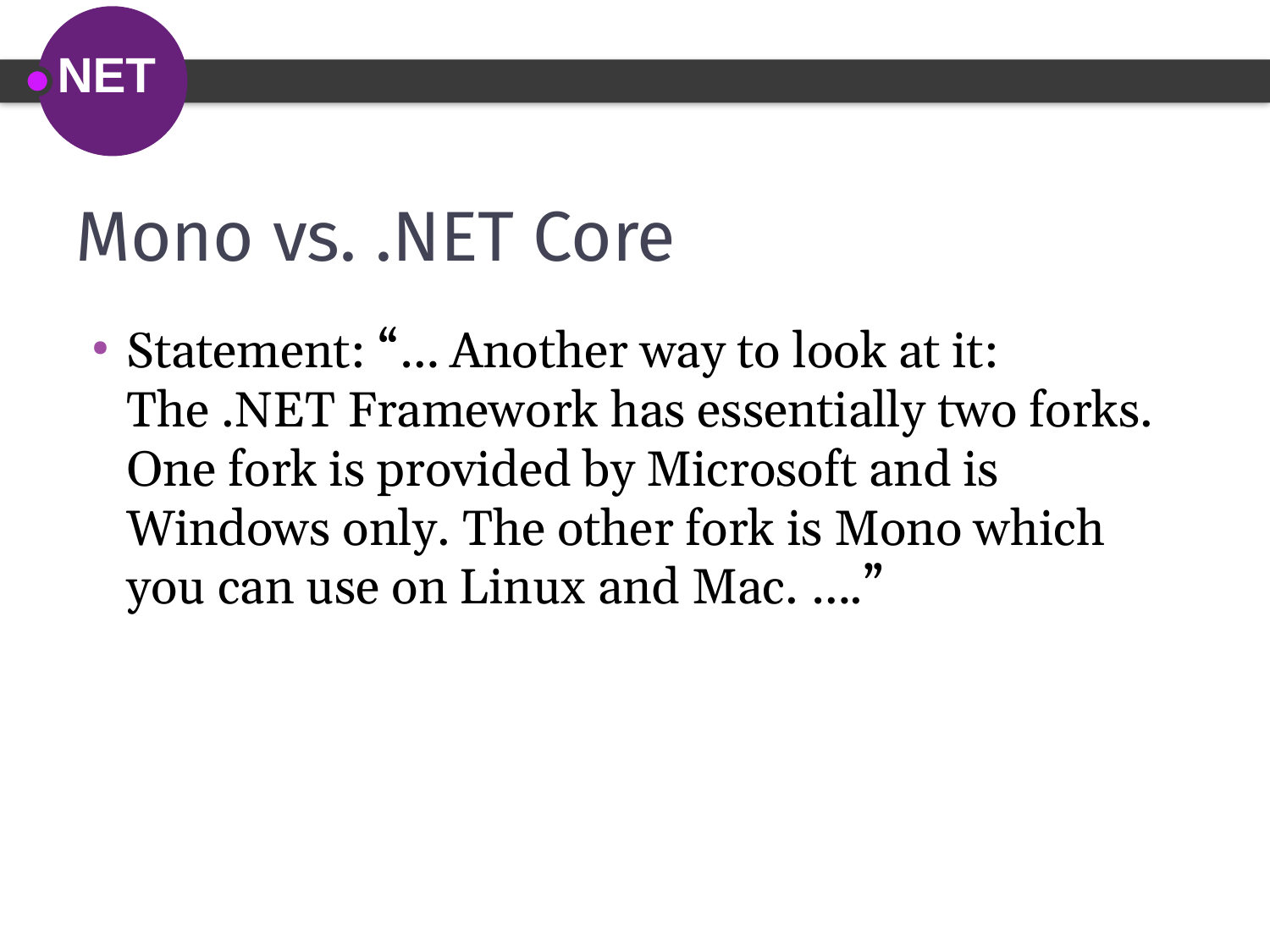

# Mono vs. .NET Core
Statement: “… Another way to look at it: The .NET Framework has essentially two forks. One fork is provided by Microsoft and is Windows only. The other fork is Mono which you can use on Linux and Mac. ….”